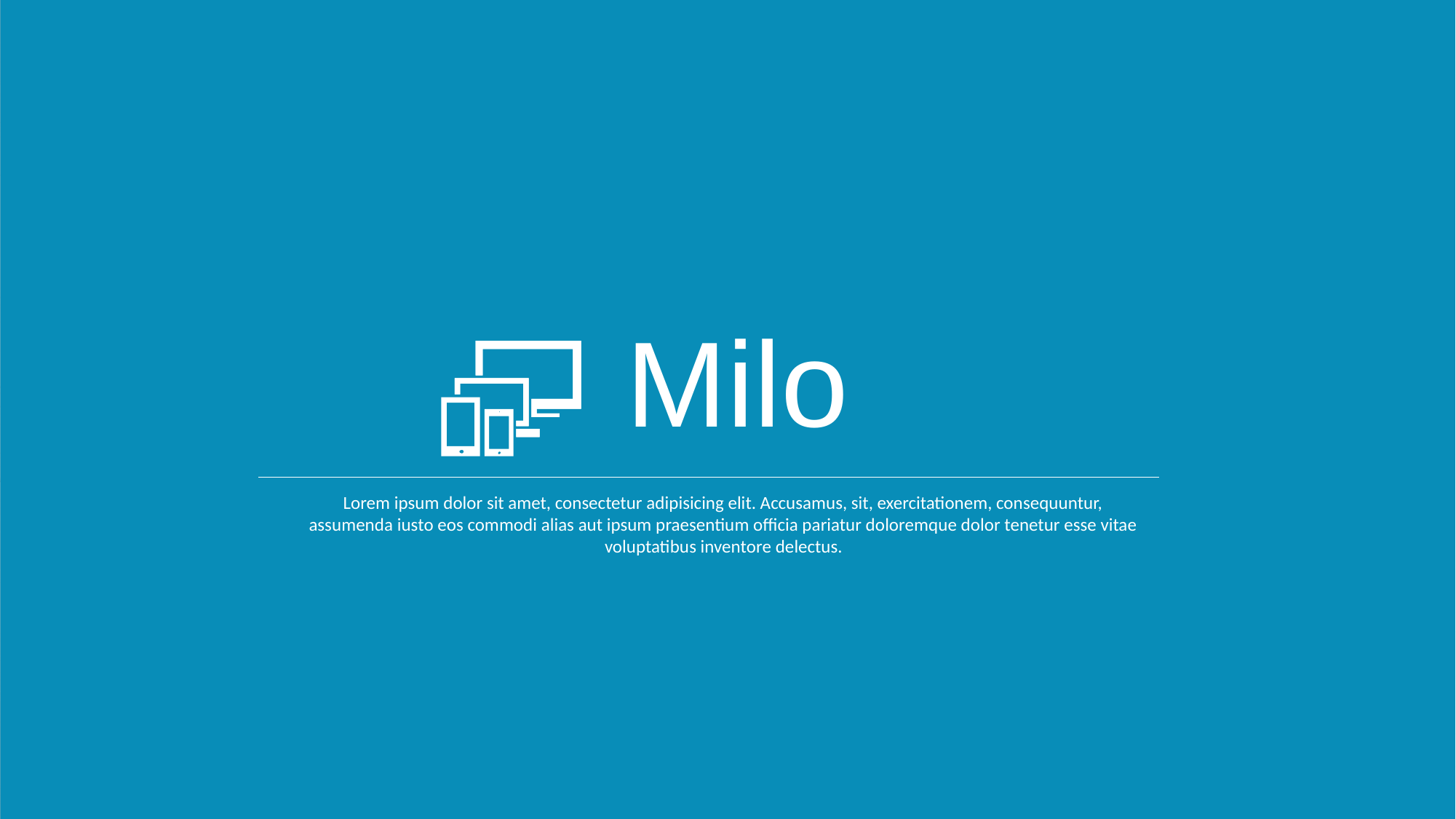

Milo

Lorem ipsum dolor sit amet, consectetur adipisicing elit. Accusamus, sit, exercitationem, consequuntur, assumenda iusto eos commodi alias aut ipsum praesentium officia pariatur doloremque dolor tenetur esse vitae voluptatibus inventore delectus.